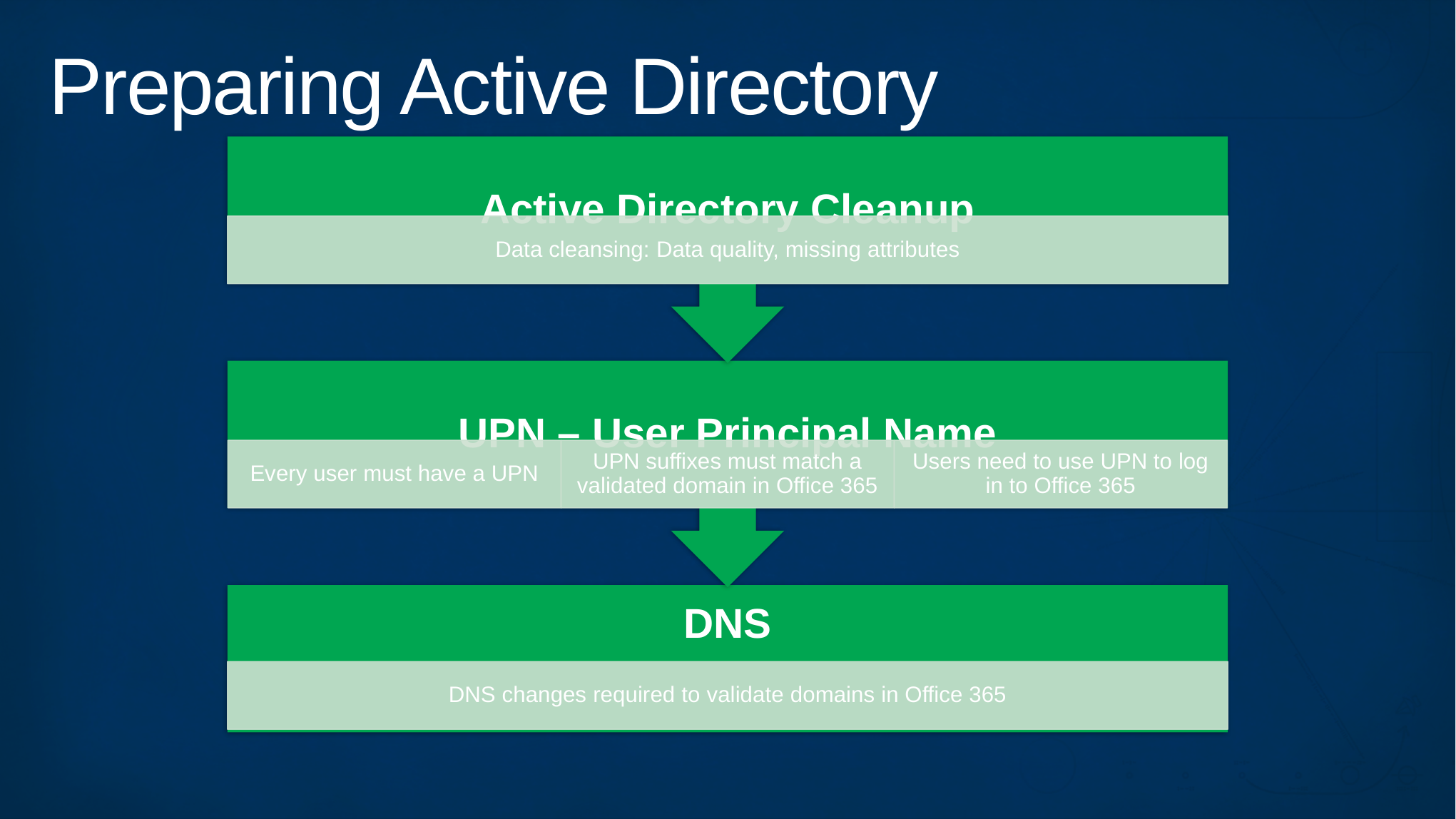

# Preparing Active Directory
DNS
DNS changes required to validate domains in Office 365
UPN – User Principal Name
Every user must have a UPN
UPN suffixes must match a validated domain in Office 365
Users need to use UPN to log in to Office 365
Active Directory Cleanup
Data cleansing: Data quality, missing attributes